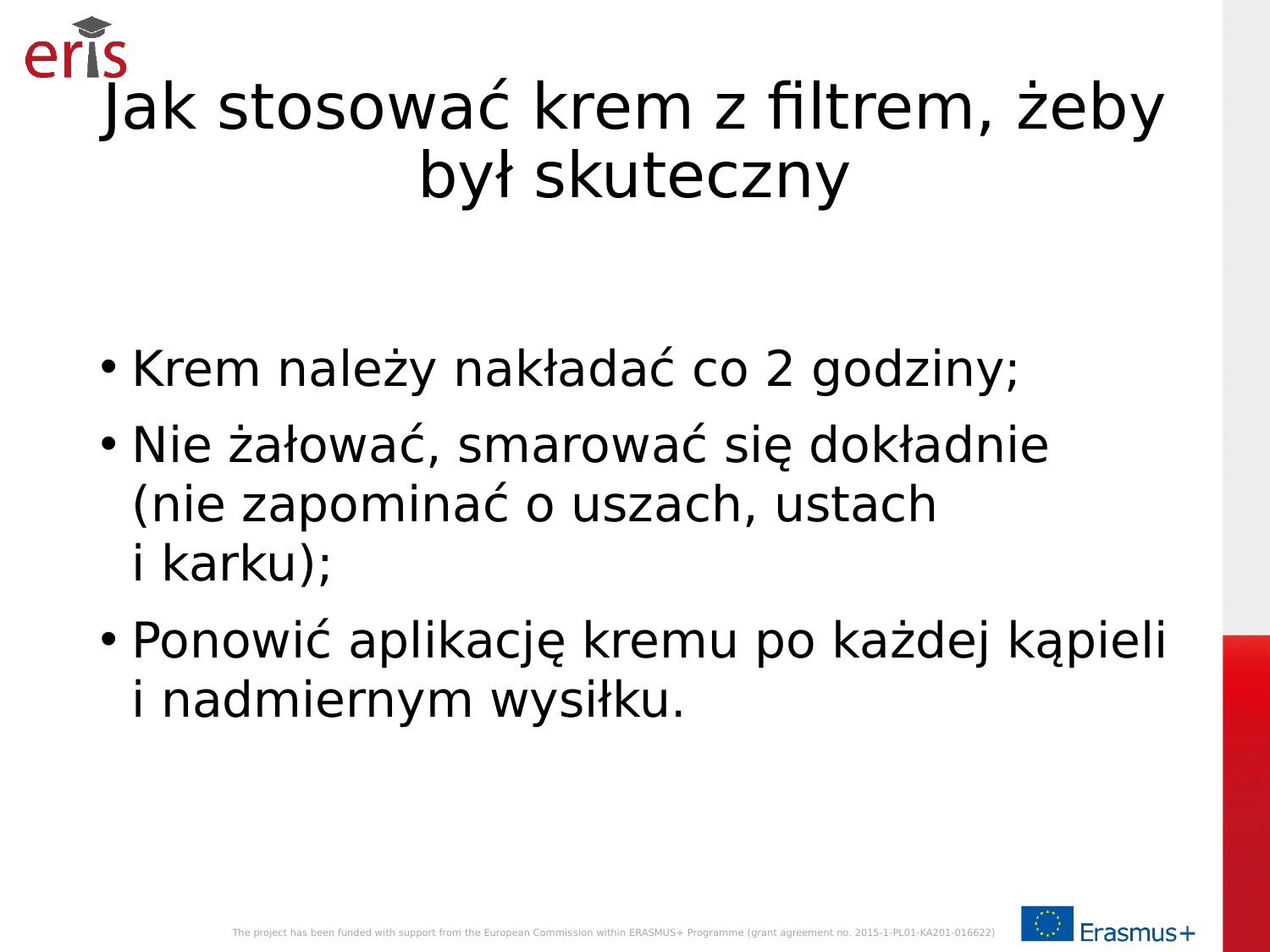

# Jak stosować krem z filtrem, żeby był skuteczny

Krem należy nakładać co 2 godziny;
Nie żałować, smarować się dokładnie
(nie zapominać o uszach, ustach
i karku);
Ponowić aplikację kremu po każdej kąpieli i nadmiernym wysiłku.